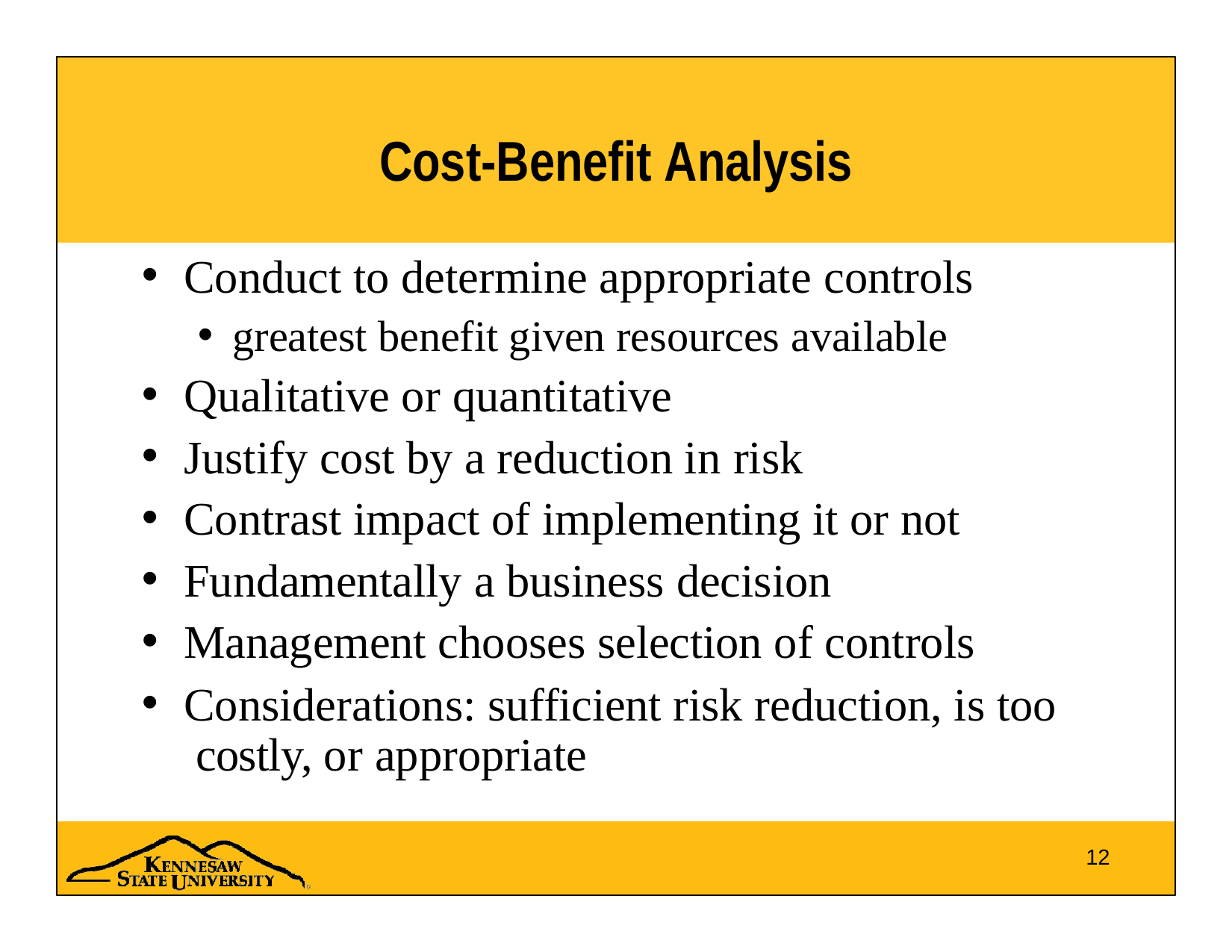

# Cost-Benefit Analysis
Conduct to determine appropriate controls
greatest benefit given resources available
Qualitative or quantitative
Justify cost by a reduction in risk
Contrast impact of implementing it or not
Fundamentally a business decision
Management chooses selection of controls
Considerations: sufficient risk reduction, is too  costly, or appropriate

12